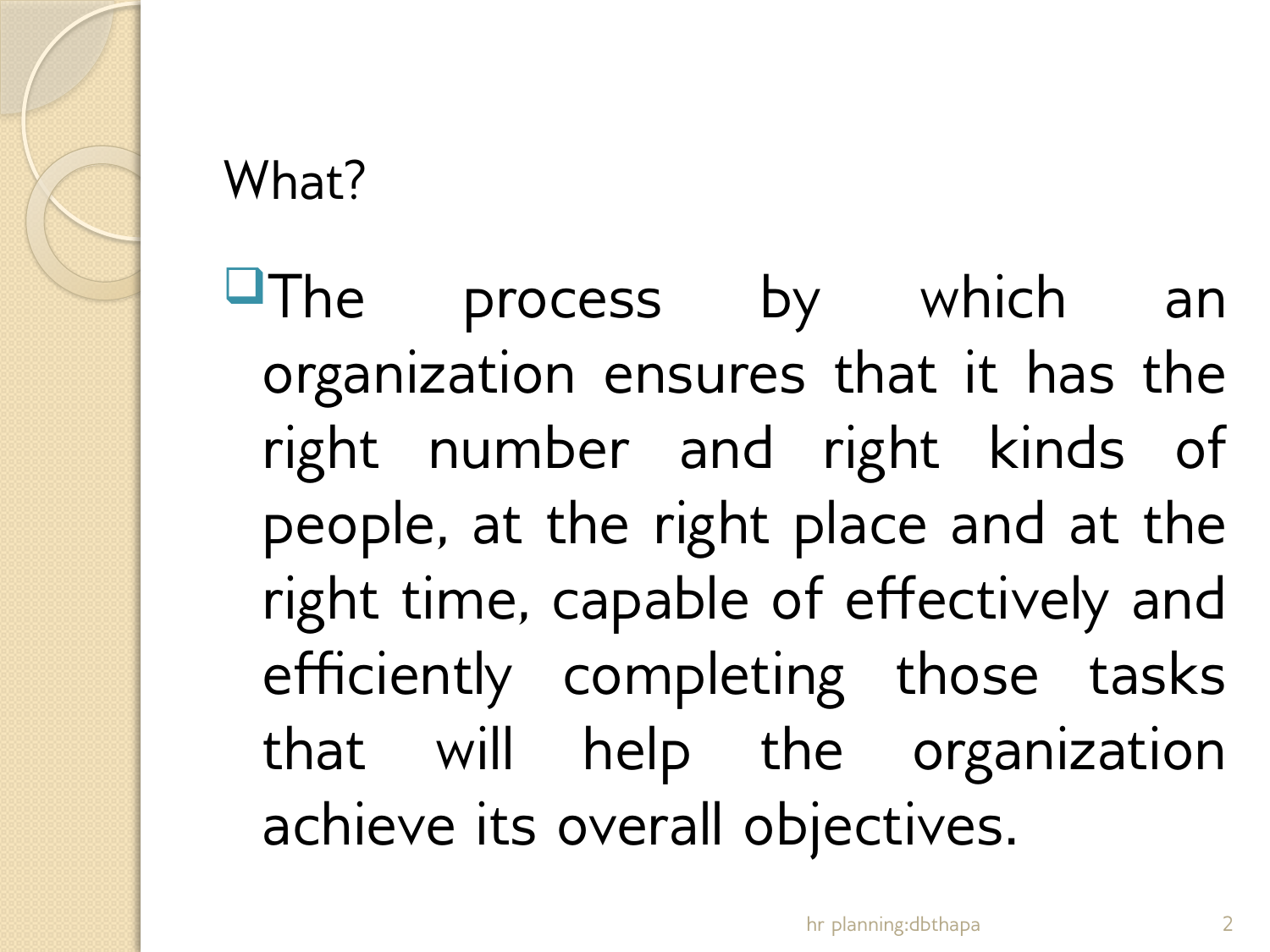

#
What?

The process by which an organization ensures that it has the right number and right kinds of people, at the right place and at the right time, capable of effectively and efficiently completing those tasks that will help the organization achieve its overall objectives.
hr planning:dbthapa
2